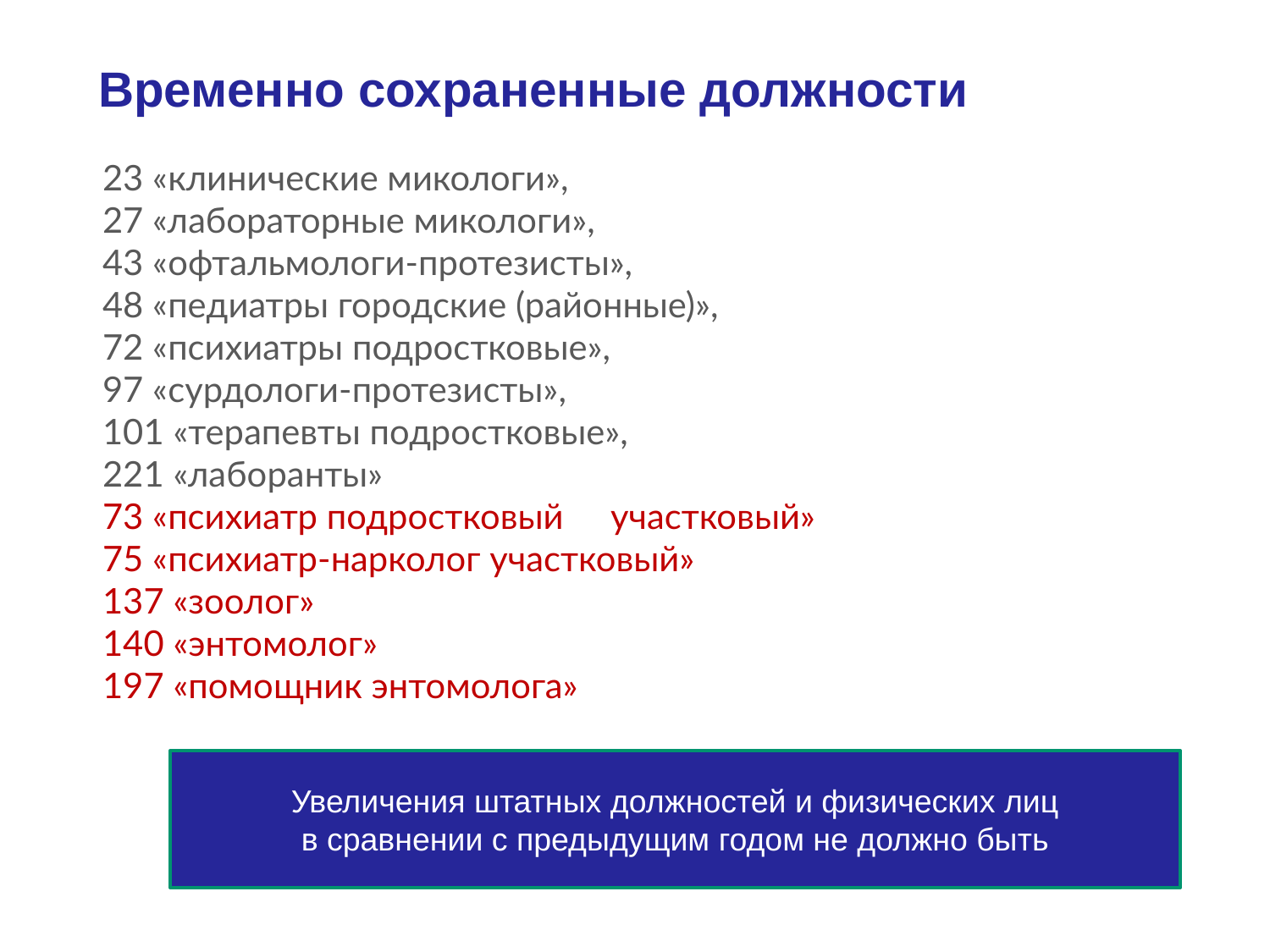

# Временно сохраненные должности
23 «клинические микологи»,
27 «лабораторные микологи»,
43 «офтальмологи-протезисты»,
48 «педиатры городские (районные)»,
72 «психиатры подростковые»,
97 «сурдологи-протезисты»,
101 «терапевты подростковые»,
221 «лаборанты»
73 «психиатр подростковый	участковый»
75 «психиатр-нарколог участковый»
137 «зоолог»
140 «энтомолог»
197 «помощник энтомолога»
Увеличения штатных должностей и физических лиц
в сравнении с предыдущим годом не должно быть